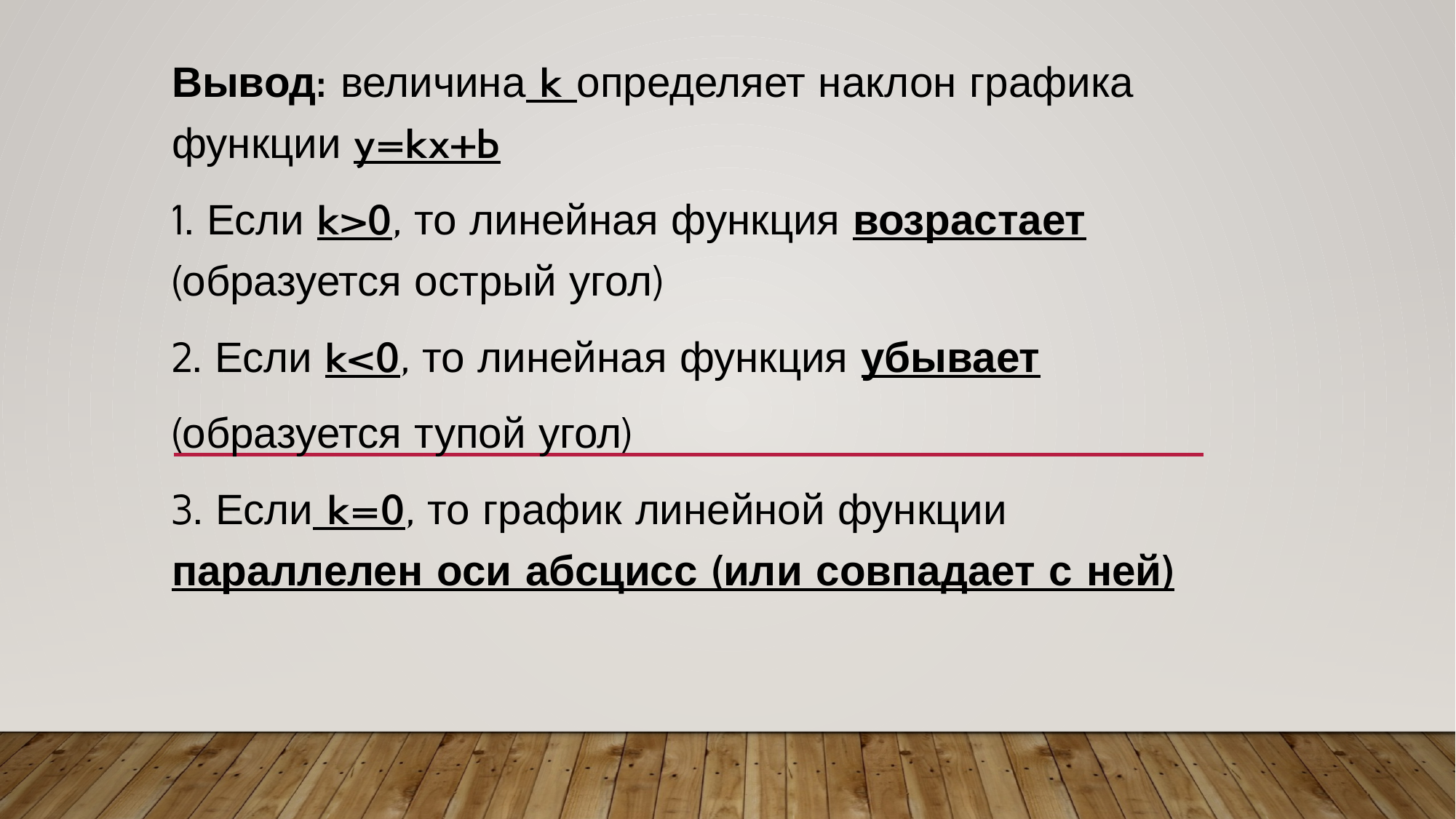

Вывод: величина k определяет наклон графика функции y=kx+b
1. Если k>0, то линейная функция возрастает (образуется острый угол)
2. Если k<0, то линейная функция убывает
(образуется тупой угол)
3. Если k=0, то график линейной функции параллелен оси абсцисс (или совпадает с ней)